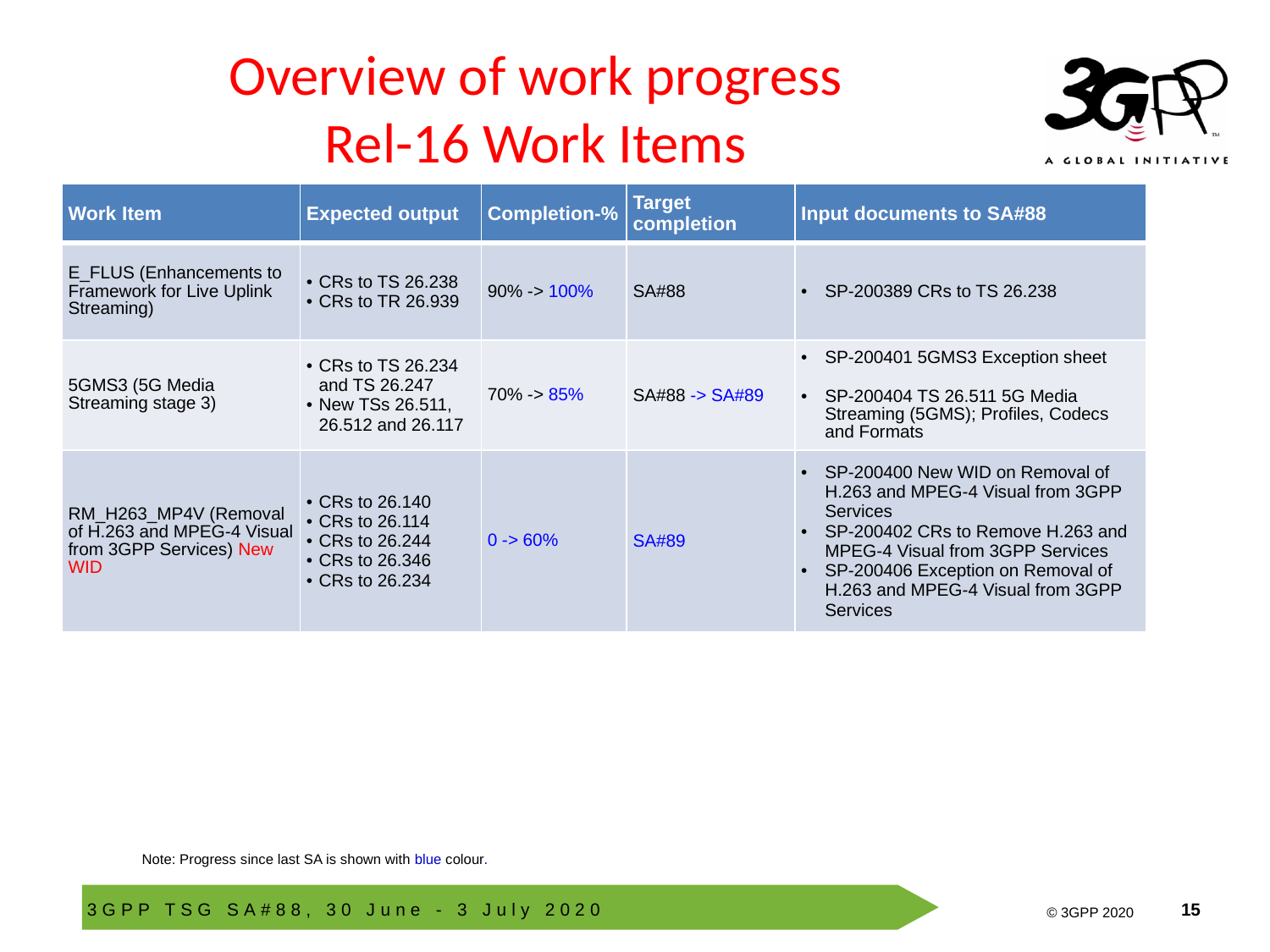

# Overview of work progress Rel-16 Work Items
| Work Item | Expected output | Completion-% | Target completion | Input documents to SA#88 |
| --- | --- | --- | --- | --- |
| E\_FLUS (Enhancements to Framework for Live Uplink Streaming) | CRs to TS 26.238 CRs to TR 26.939 | 90% -> 100% | SA#88 | SP-200389 CRs to TS 26.238 |
| 5GMS3 (5G Media Streaming stage 3) | CRs to TS 26.234 and TS 26.247 New TSs 26.511, 26.512 and 26.117 | 70% -> 85% | SA#88 -> SA#89 | SP-200401 5GMS3 Exception sheet SP-200404 TS 26.511 5G Media Streaming (5GMS); Profiles, Codecs and Formats |
| RM\_H263\_MP4V (Removal of H.263 and MPEG-4 Visual from 3GPP Services) New WID | CRs to 26.140 CRs to 26.114 CRs to 26.244 CRs to 26.346 CRs to 26.234 | 0 -> 60% | SA#89 | SP-200400 New WID on Removal of H.263 and MPEG-4 Visual from 3GPP Services SP-200402 CRs to Remove H.263 and MPEG-4 Visual from 3GPP Services SP-200406 Exception on Removal of H.263 and MPEG-4 Visual from 3GPP Services |

Note: Progress since last SA is shown with blue colour.